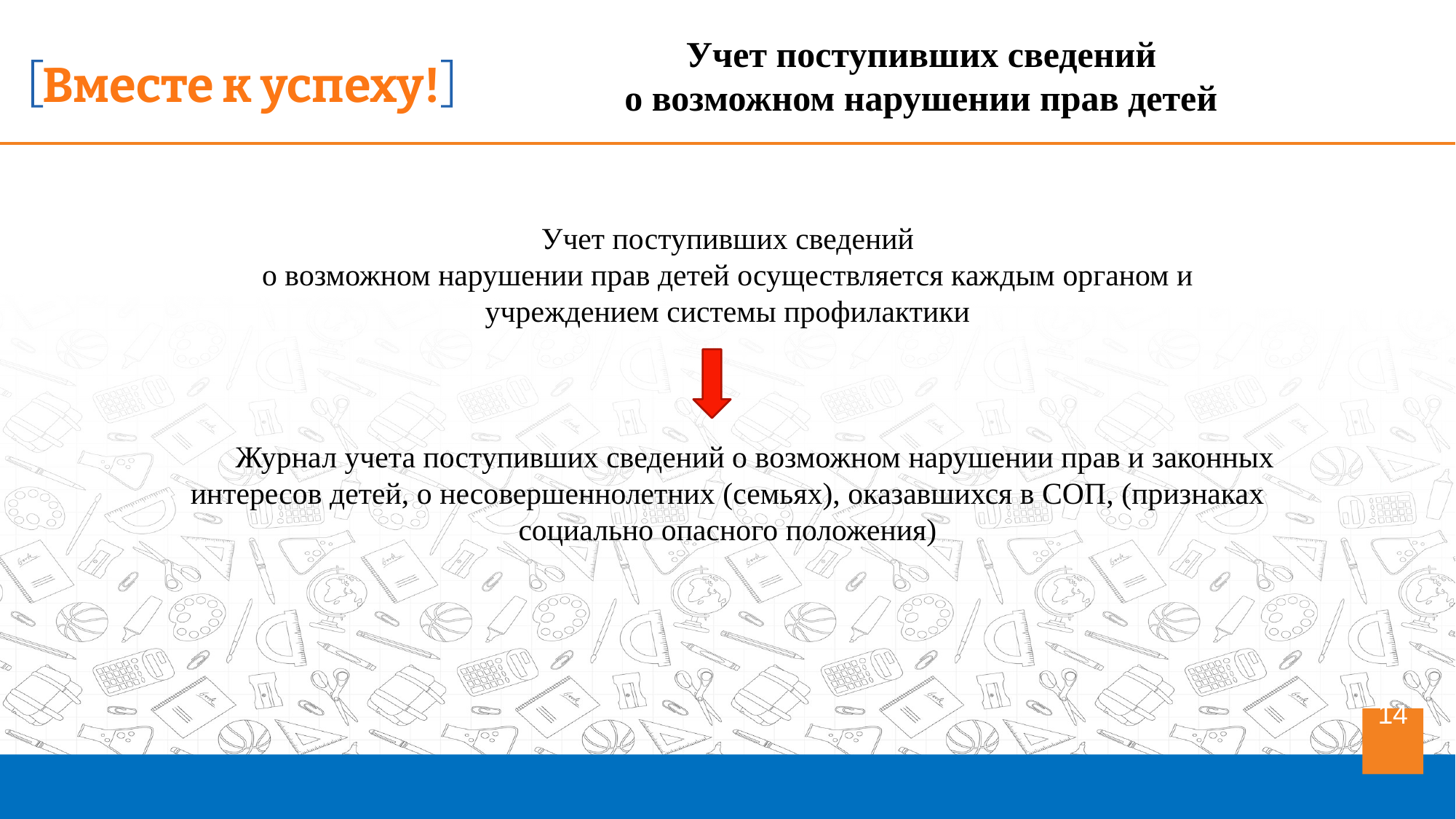

Учет поступивших сведений
о возможном нарушении прав детей

Учет поступивших сведений
о возможном нарушении прав детей осуществляется каждым органом и учреждением системы профилактики

Журнал учета поступивших сведений о возможном нарушении прав и законных интересов детей, о несовершеннолетних (семьях), оказавшихся в COП, (признаках социально опасного положения)